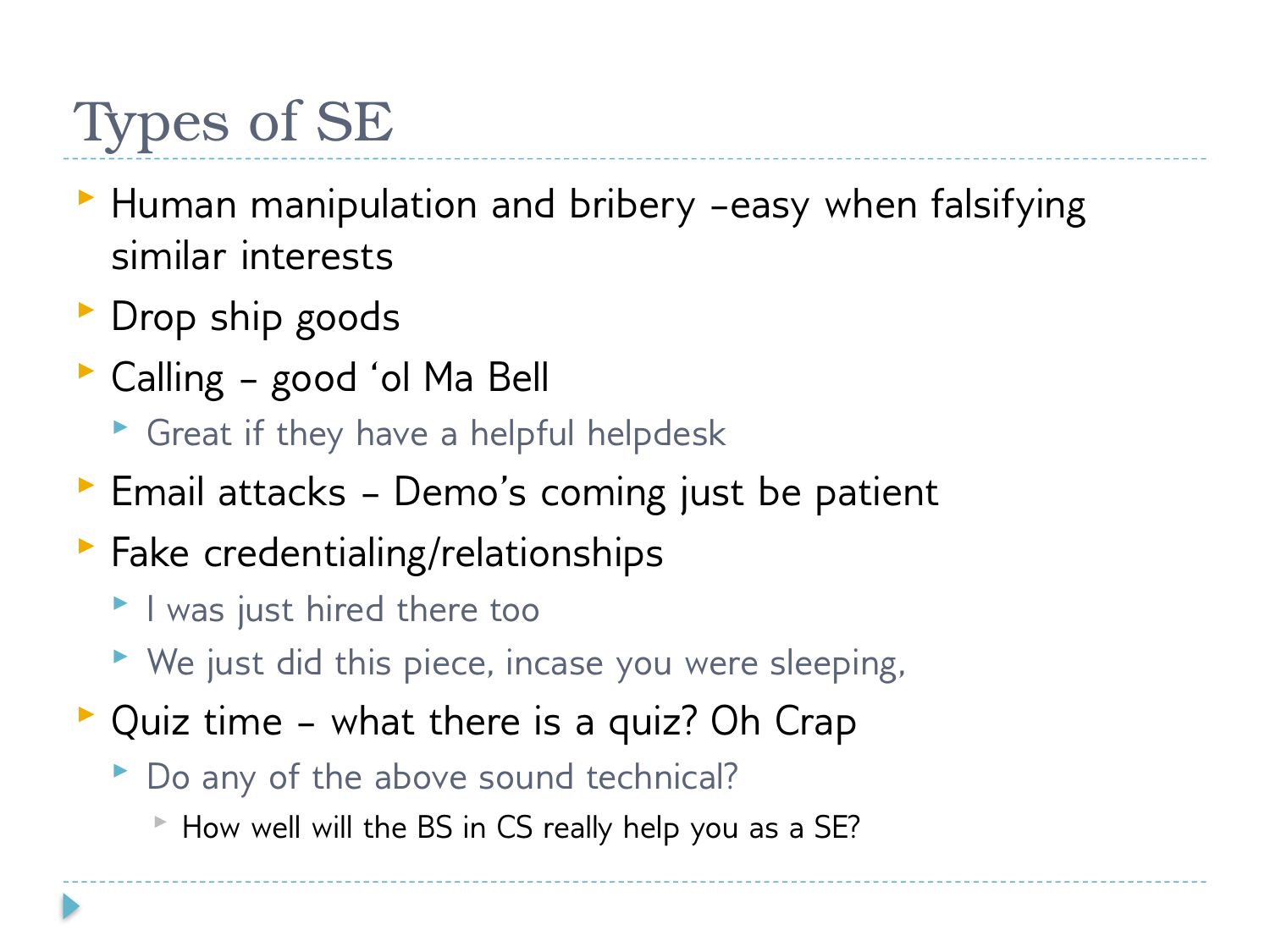

# Types of SE
Human manipulation and bribery –easy when falsifying similar interests
Drop ship goods
Calling – good ‘ol Ma Bell
Great if they have a helpful helpdesk
Email attacks – Demo’s coming just be patient
Fake credentialing/relationships
I was just hired there too
We just did this piece, incase you were sleeping,
Quiz time – what there is a quiz? Oh Crap
Do any of the above sound technical?
How well will the BS in CS really help you as a SE?